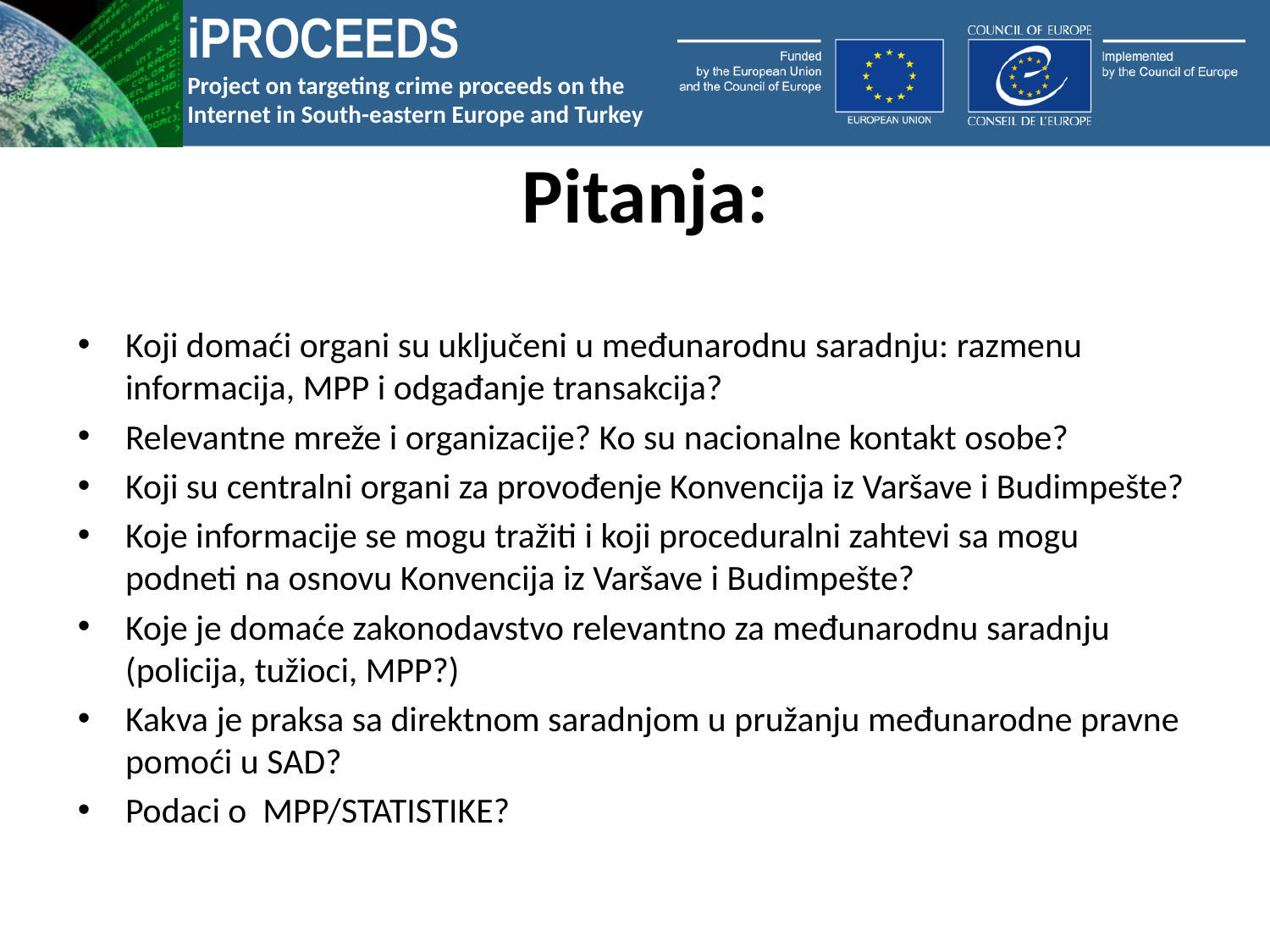

# Pitanja:
Koji domaći organi su uključeni u međunarodnu saradnju: razmenu informacija, MPP i odgađanje transakcija?
Relevantne mreže i organizacije? Ko su nacionalne kontakt osobe?
Koji su centralni organi za provođenje Konvencija iz Varšave i Budimpešte?
Koje informacije se mogu tražiti i koji proceduralni zahtevi sa mogu podneti na osnovu Konvencija iz Varšave i Budimpešte?
Koje je domaće zakonodavstvo relevantno za međunarodnu saradnju (policija, tužioci, MPP?)
Kakva je praksa sa direktnom saradnjom u pružanju međunarodne pravne pomoći u SAD?
Podaci o  MPP/STATISTIKE?